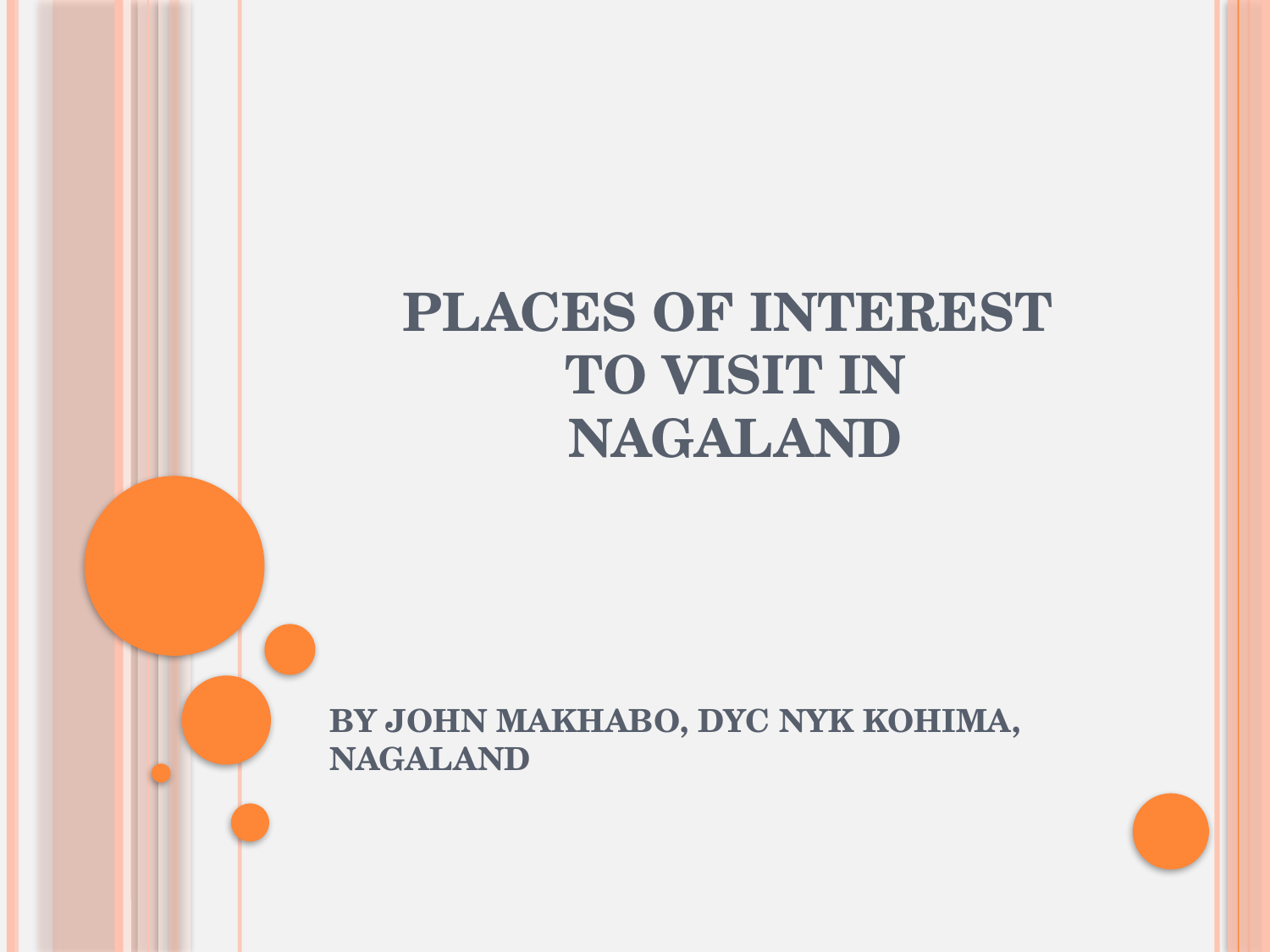

# PLACES OF INTEREST TO VISIT IN NAGALAND
BY JOHN MAKHABO, DYC NYK KOHIMA, NAGALAND